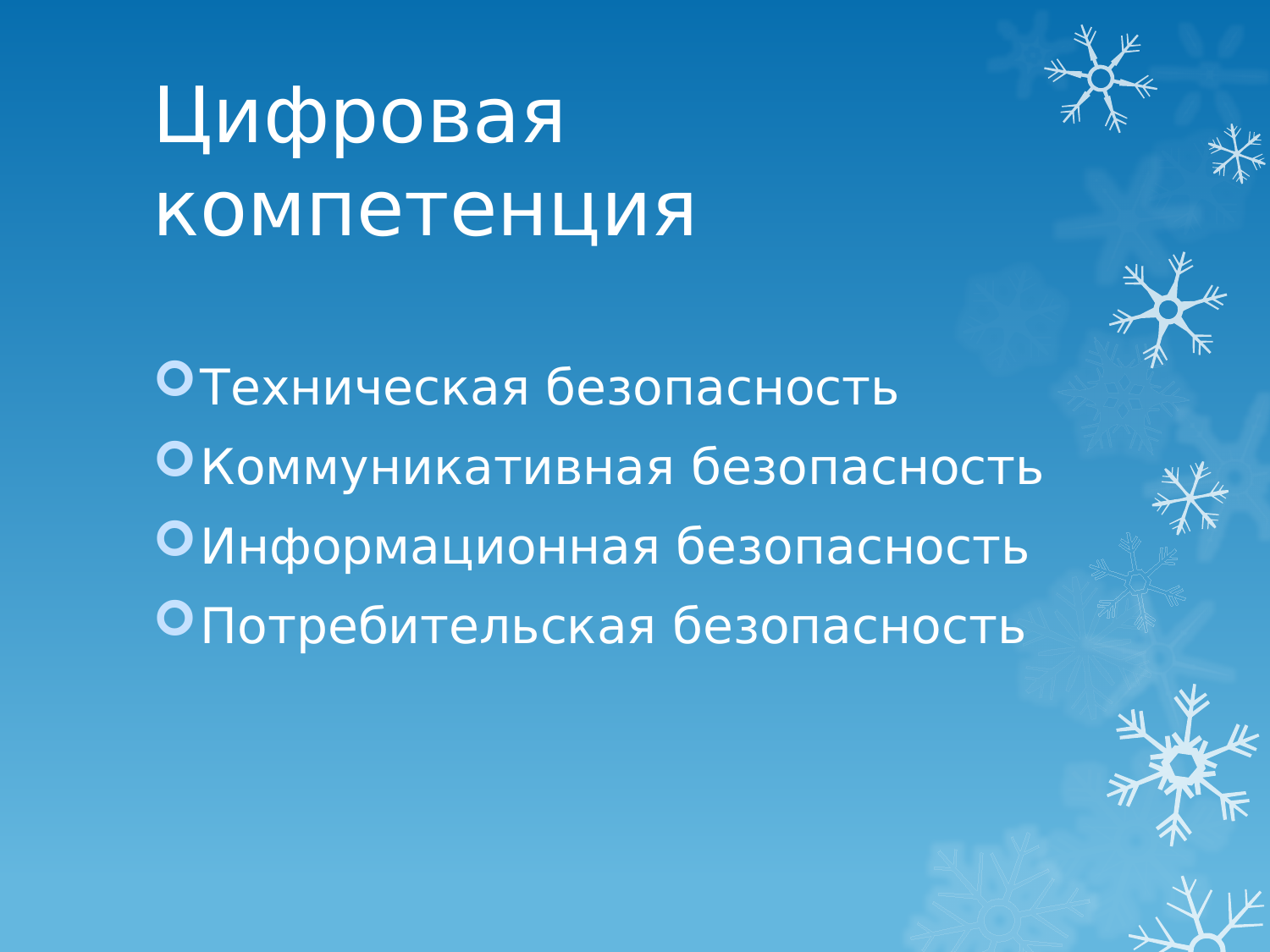

# Цифровая компетенция
Техническая безопасность
Коммуникативная безопасность
Информационная безопасность
Потребительская безопасность